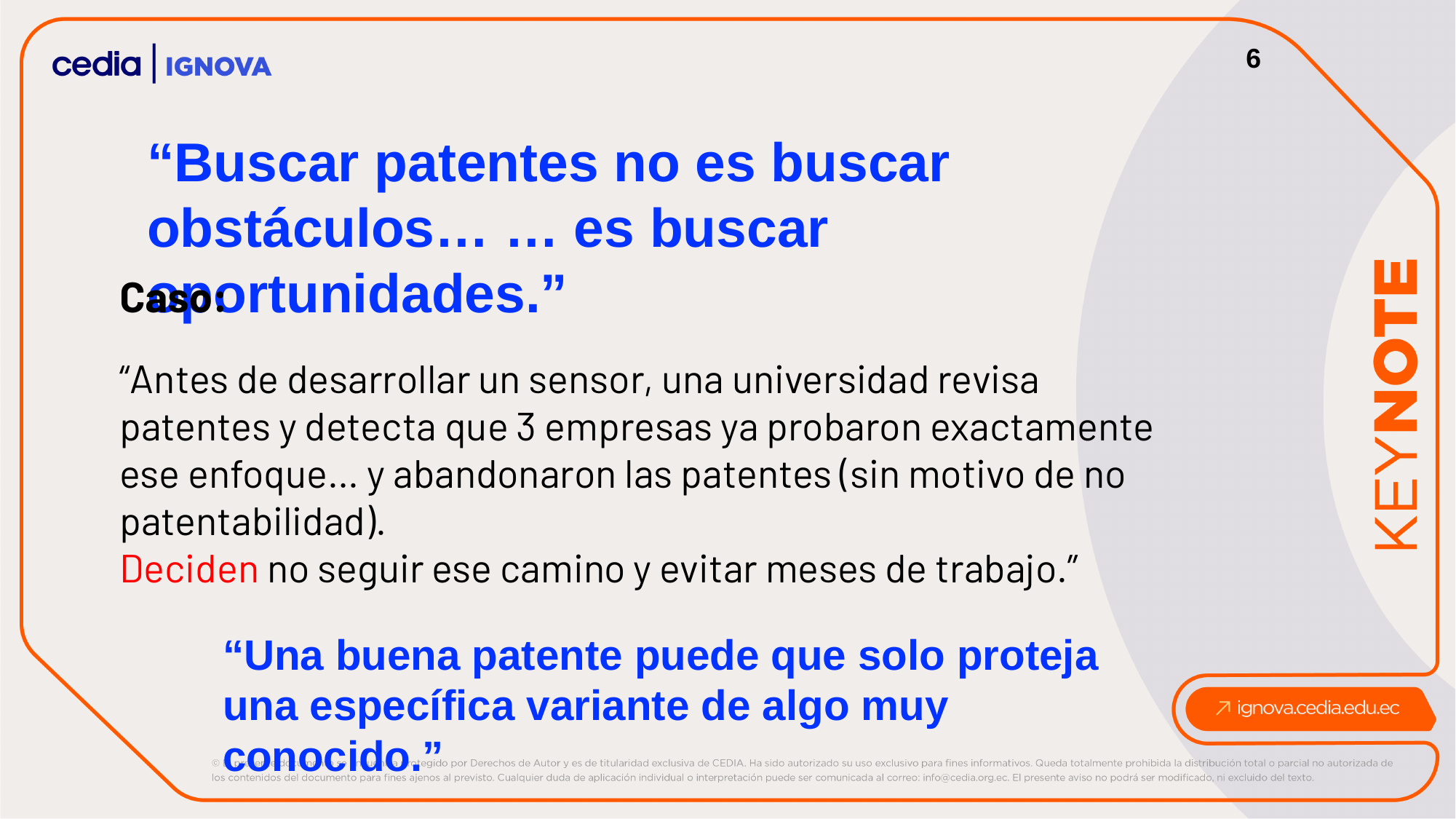

6
“Buscar patentes no es buscar obstáculos… … es buscar oportunidades.”
Caso:

“Antes de desarrollar un sensor, una universidad revisa patentes y detecta que 3 empresas ya probaron exactamente ese enfoque… y abandonaron las patentes (sin motivo de no patentabilidad).
Deciden no seguir ese camino y evitar meses de trabajo.”

“Una buena patente puede que solo proteja una específica variante de algo muy conocido.”